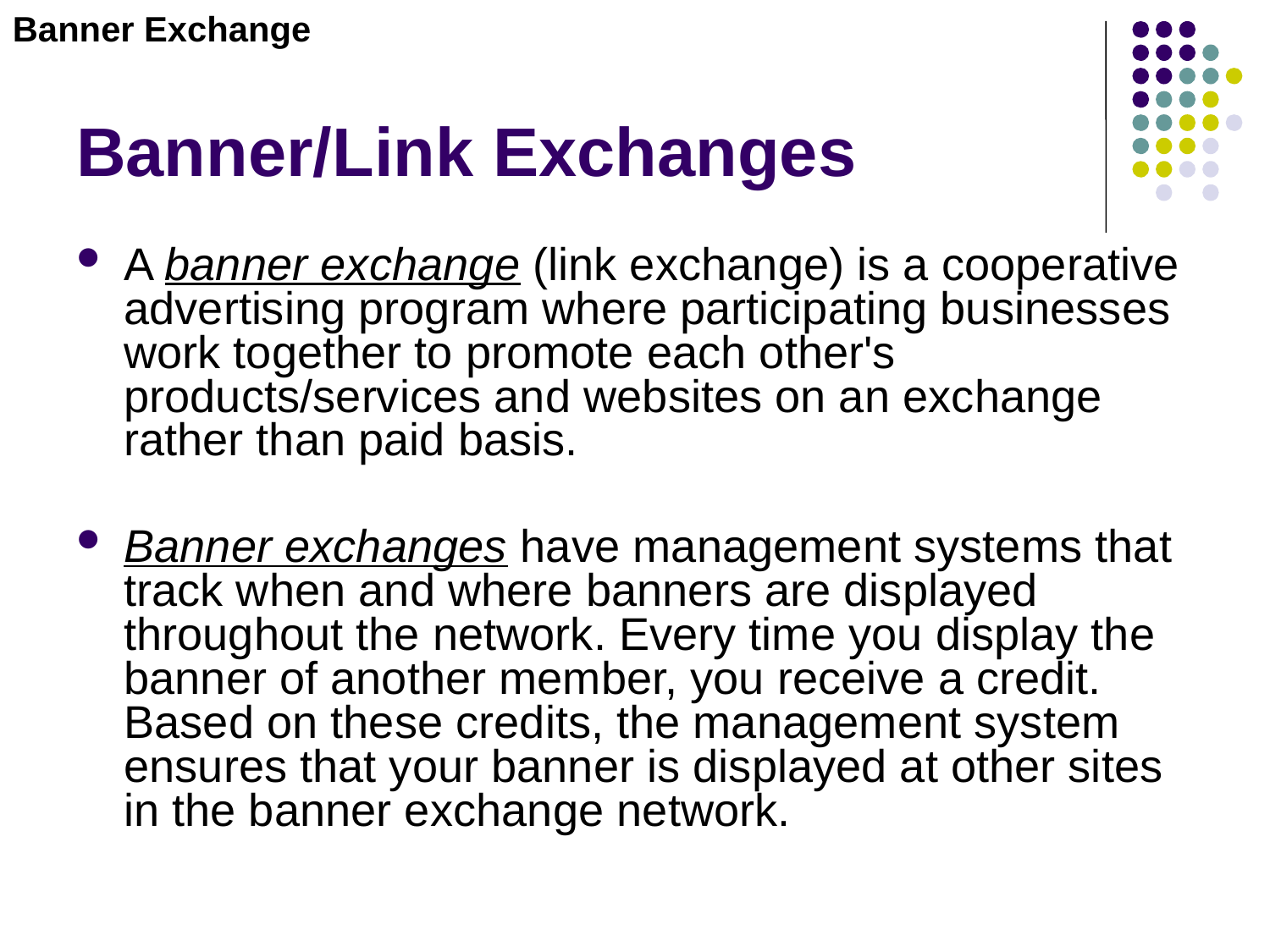

Banner Exchange
# Banner/Link Exchanges
A banner exchange (link exchange) is a cooperative advertising program where participating businesses work together to promote each other's products/services and websites on an exchange rather than paid basis.

Banner exchanges have management systems that track when and where banners are displayed throughout the network. Every time you display the banner of another member, you receive a credit. Based on these credits, the management system ensures that your banner is displayed at other sites in the banner exchange network.